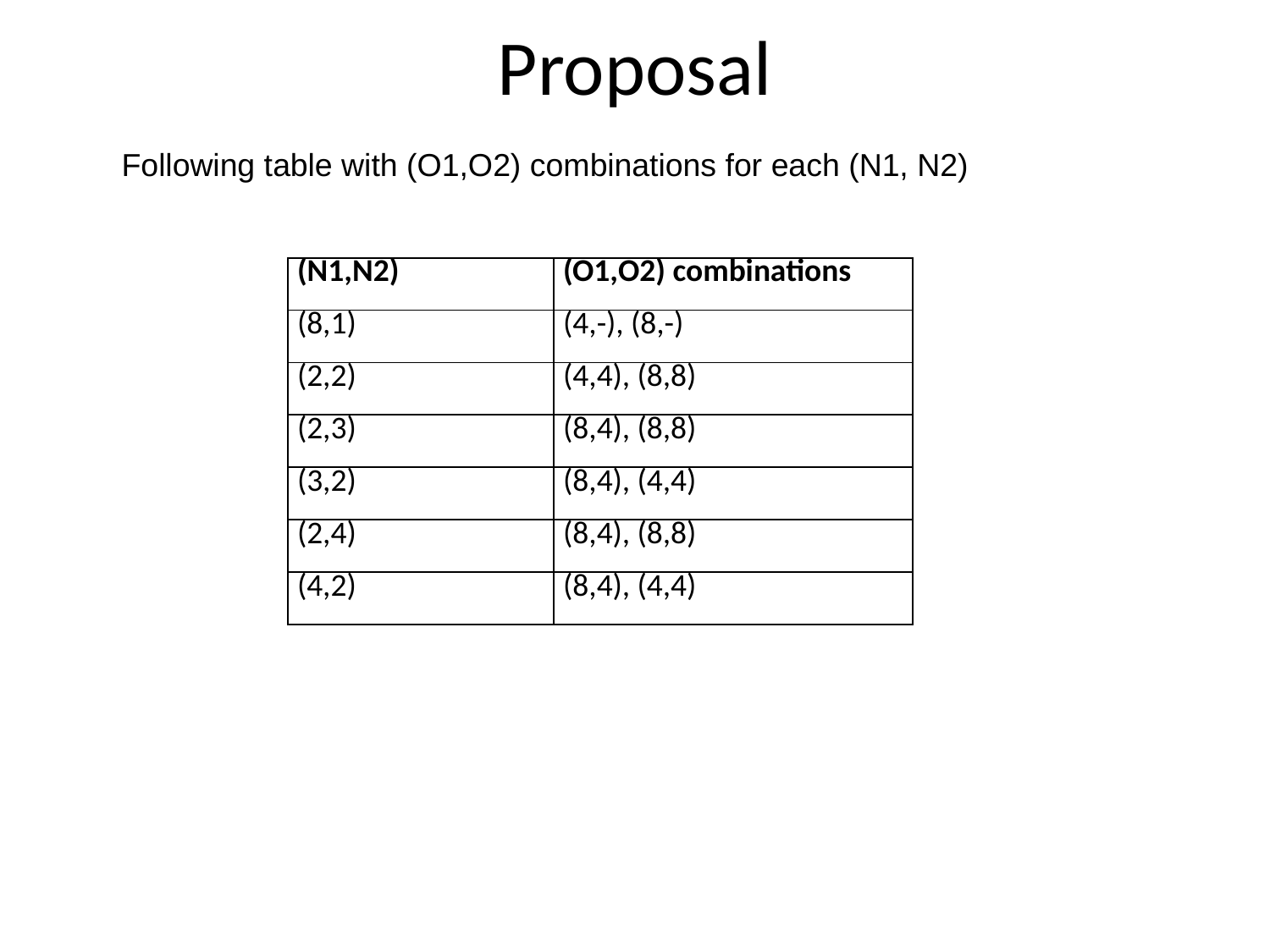

# Proposal
Following table with (O1,O2) combinations for each (N1, N2)
| (N1,N2) | (O1,O2) combinations |
| --- | --- |
| (8,1) | (4,-), (8,-) |
| (2,2) | (4,4), (8,8) |
| (2,3) | (8,4), (8,8) |
| (3,2) | (8,4), (4,4) |
| (2,4) | (8,4), (8,8) |
| (4,2) | (8,4), (4,4) |